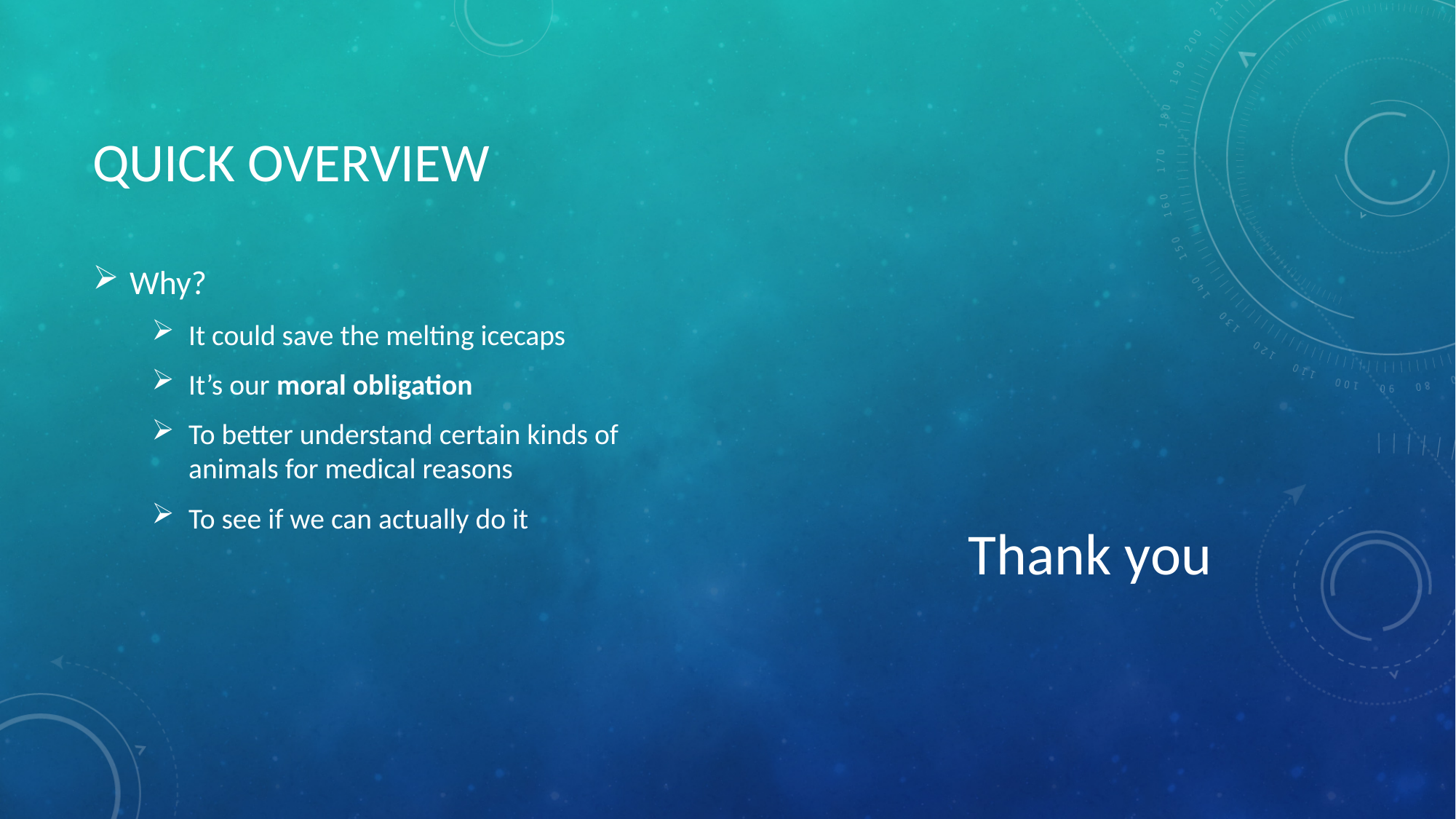

# Quick Overview
Why?
It could save the melting icecaps
It’s our moral obligation
To better understand certain kinds of animals for medical reasons
To see if we can actually do it

Thank you